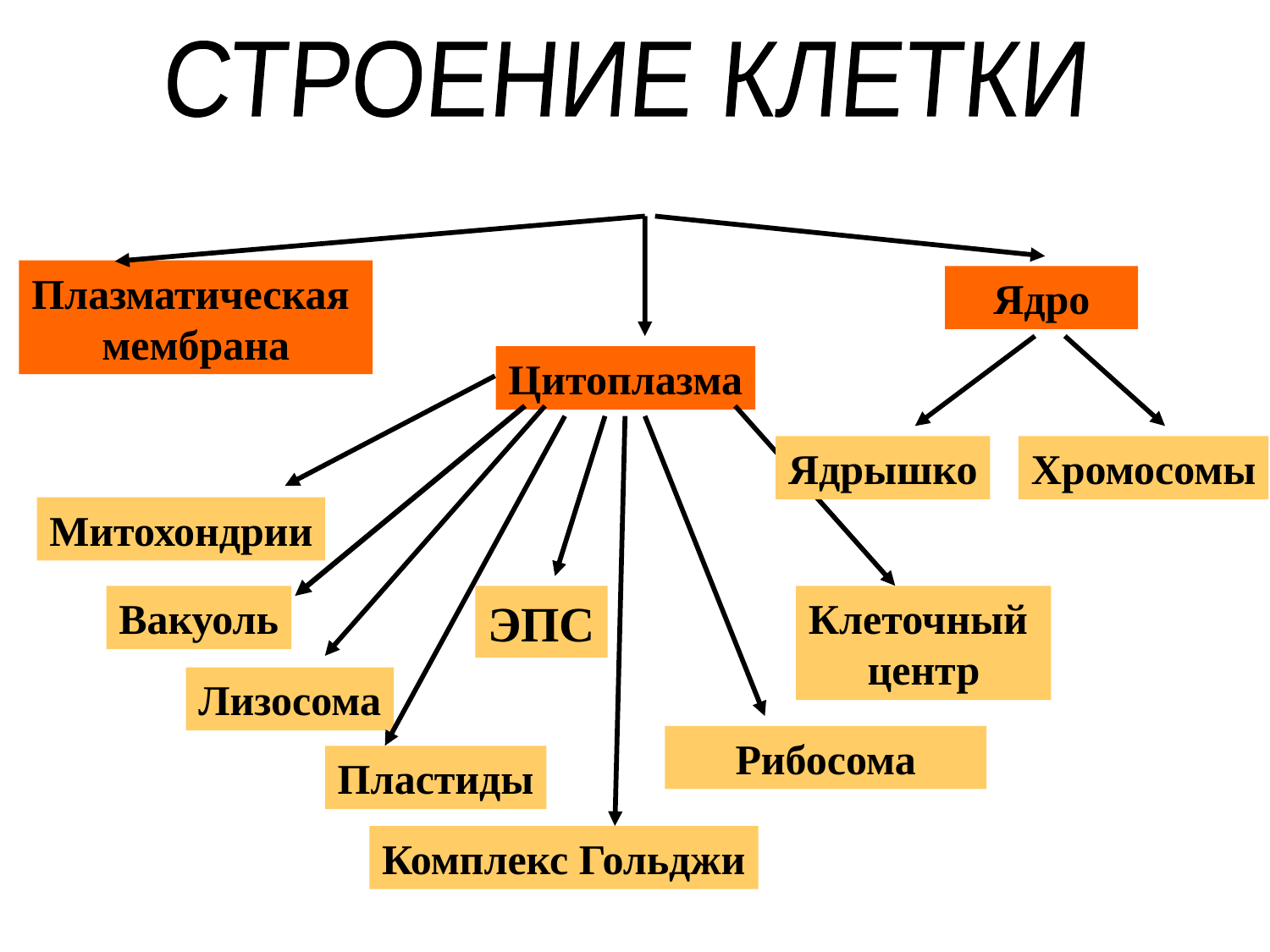

СТРОЕНИЕ КЛЕТКИ

Плазматическая
мембрана
Ядро

Цитоплазма

Ядрышко
Хромосомы
Митохондрии
Вакуоль
ЭПС
Клеточный
центр
Лизосома
Рибосома
Пластиды
Комплекс Гольджи